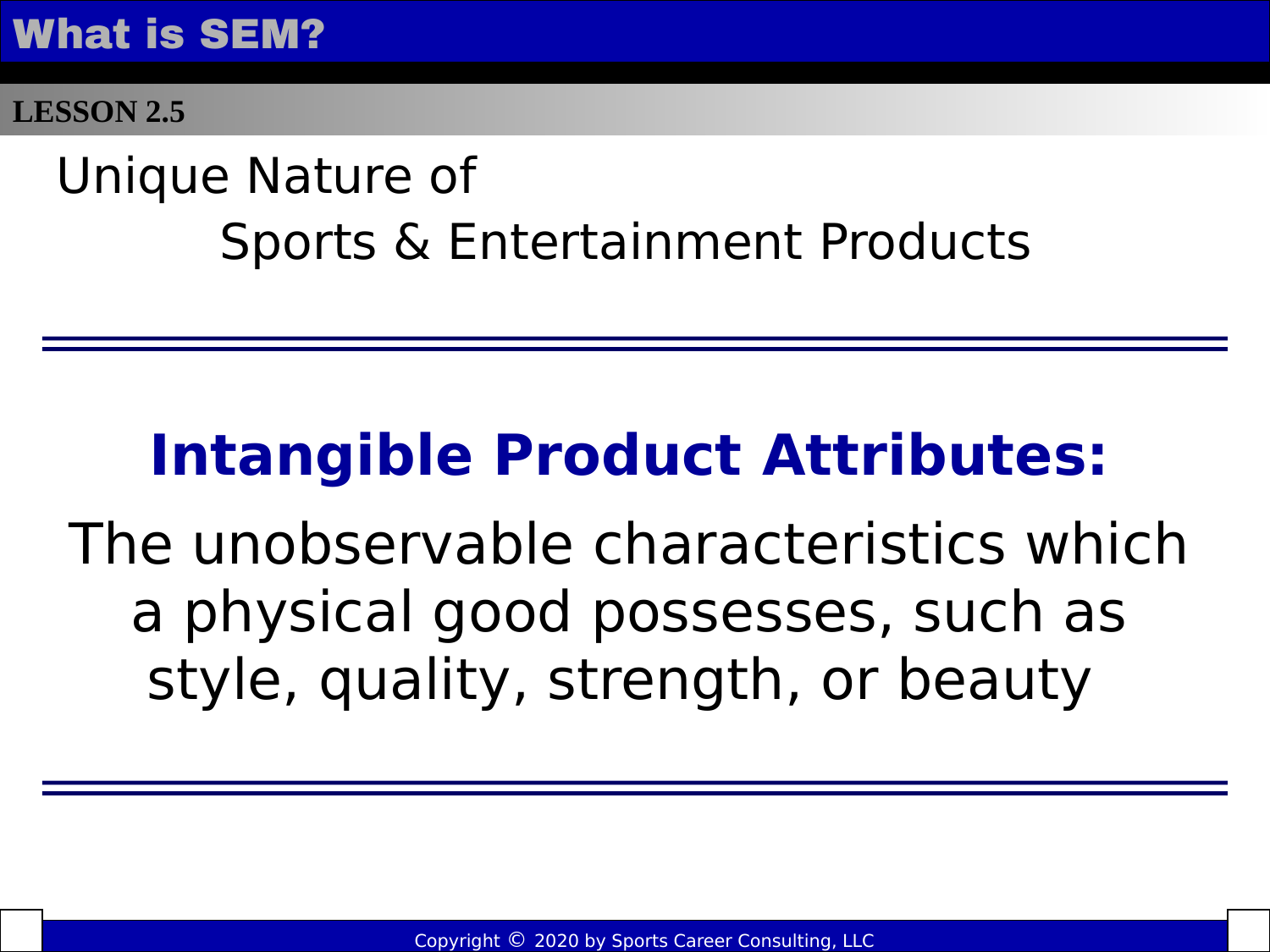

What is SEM?
LESSON 2.5
Unique Nature of                                                Sports & Entertainment Products

Intangible Product Attributes:

The unobservable characteristics which a physical good possesses, such as style, quality, strength, or beauty

Copyright © 2020 by Sports Career Consulting, LLC